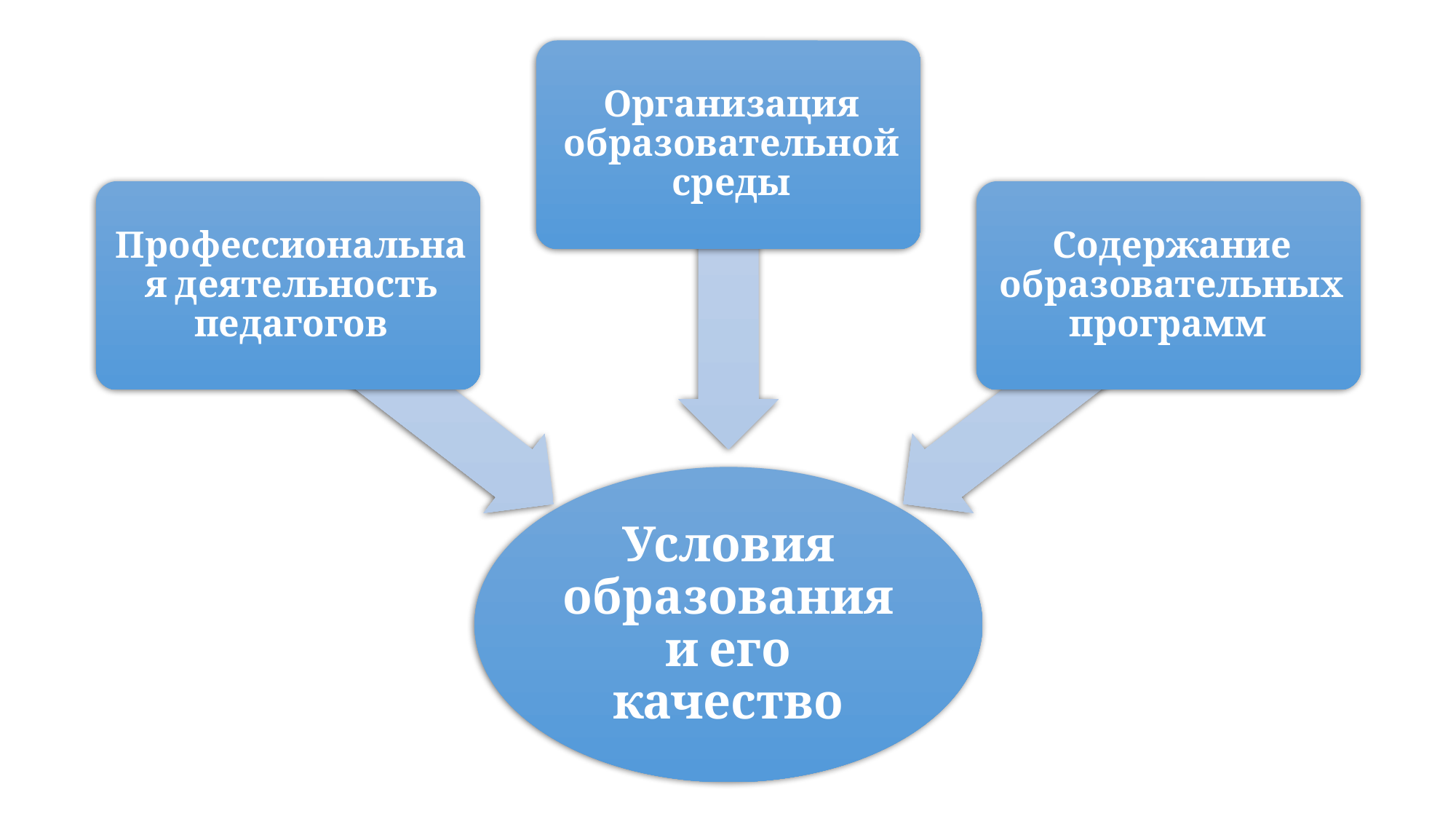

Условия образования и его качество
Профессиональная деятельность педагогов
Организация образовательной среды
Содержание образовательных программ